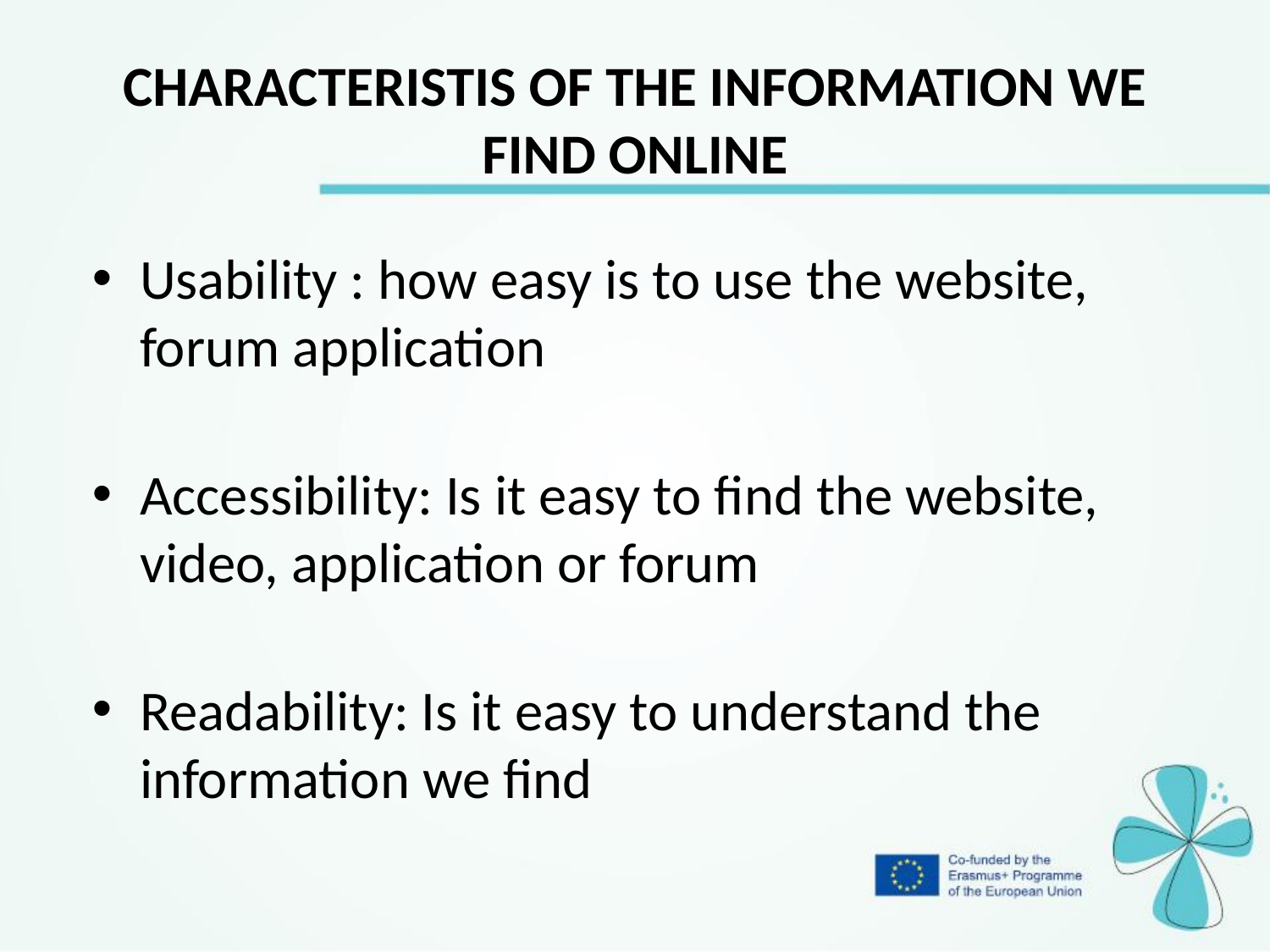

# CHARACTERISTIS OF THE INFORMATION WE FIND ONLINE
Usability : how easy is to use the website, forum application

Accessibility: Is it easy to find the website, video, application or forum

Readability: Is it easy to understand the information we find